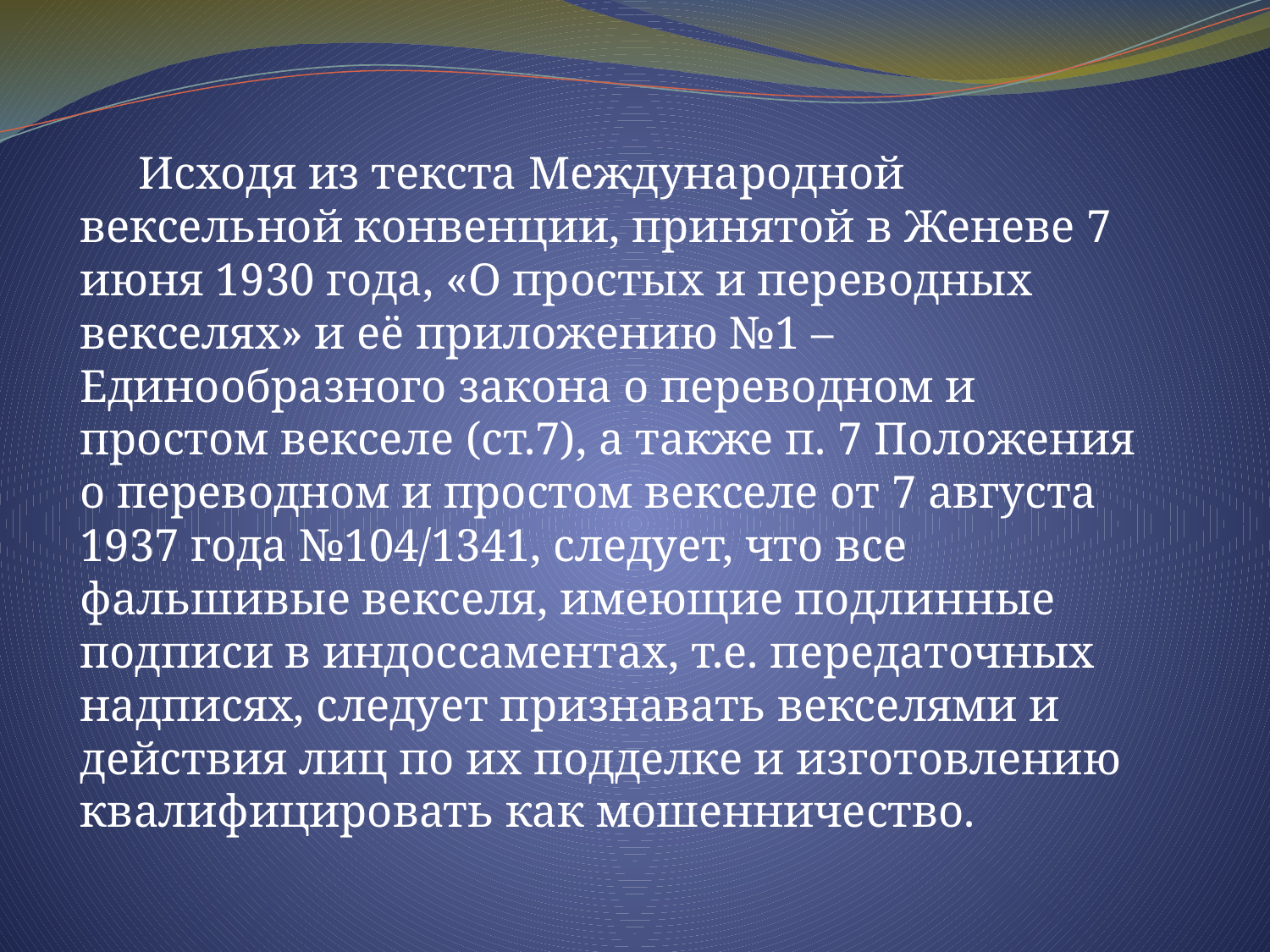

Исходя из текста Международной вексельной конвенции, принятой в Женеве 7 июня 1930 года, «О простых и переводных векселях» и её приложению №1 – Единообразного закона о переводном и простом векселе (ст.7), а также п. 7 Положения о переводном и простом векселе от 7 августа 1937 года №104/1341, следует, что все фальшивые векселя, имеющие подлинные подписи в индоссаментах, т.е. передаточных надписях, следует признавать векселями и действия лиц по их подделке и изготовлению квалифицировать как мошенничество.